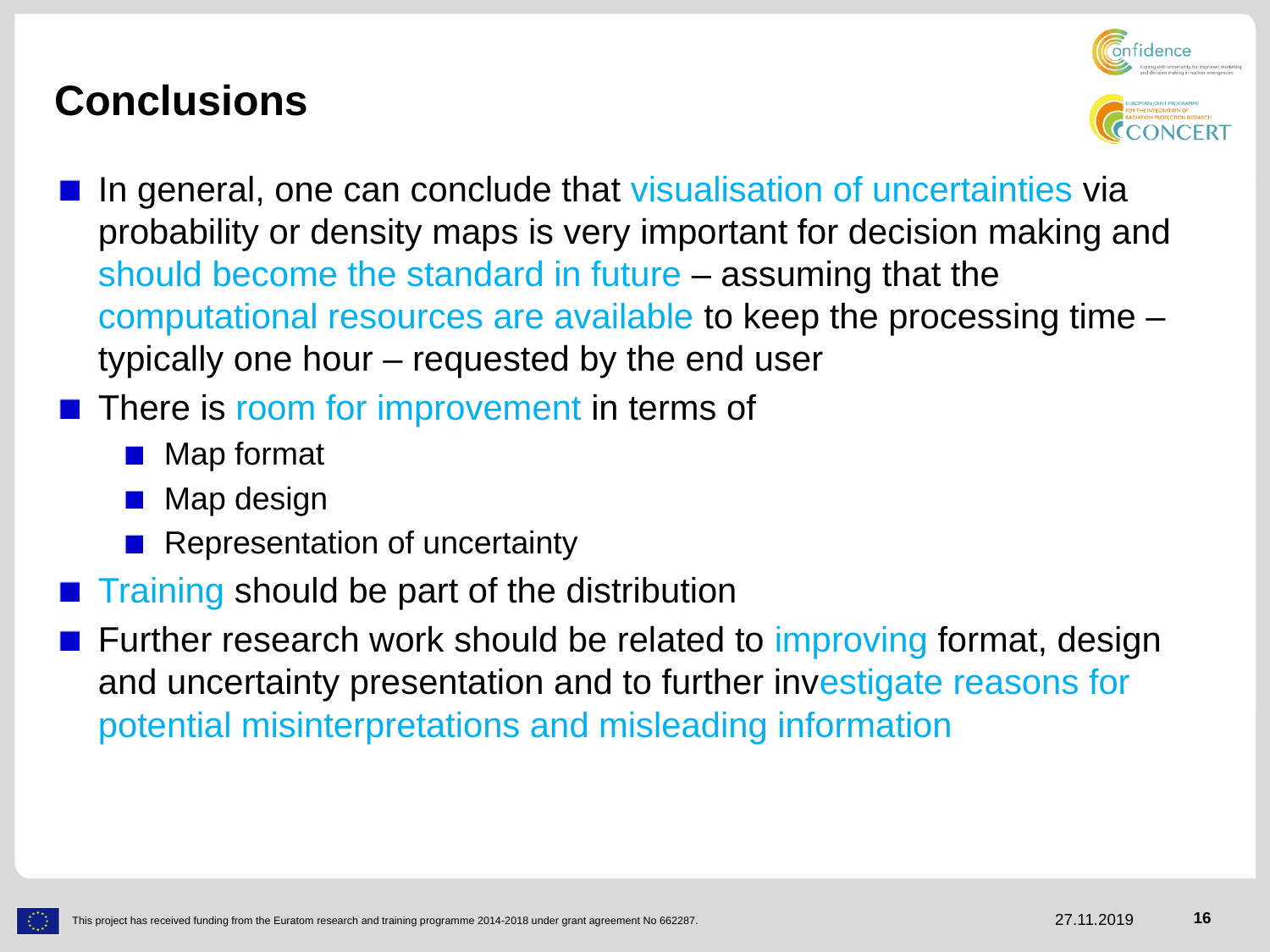

# Conclusions
In general, one can conclude that visualisation of uncertainties via probability or density maps is very important for decision making and should become the standard in future – assuming that the computational resources are available to keep the processing time – typically one hour – requested by the end user
There is room for improvement in terms of
Map format
Map design
Representation of uncertainty
Training should be part of the distribution
Further research work should be related to improving format, design and uncertainty presentation and to further investigate reasons for potential misinterpretations and misleading information